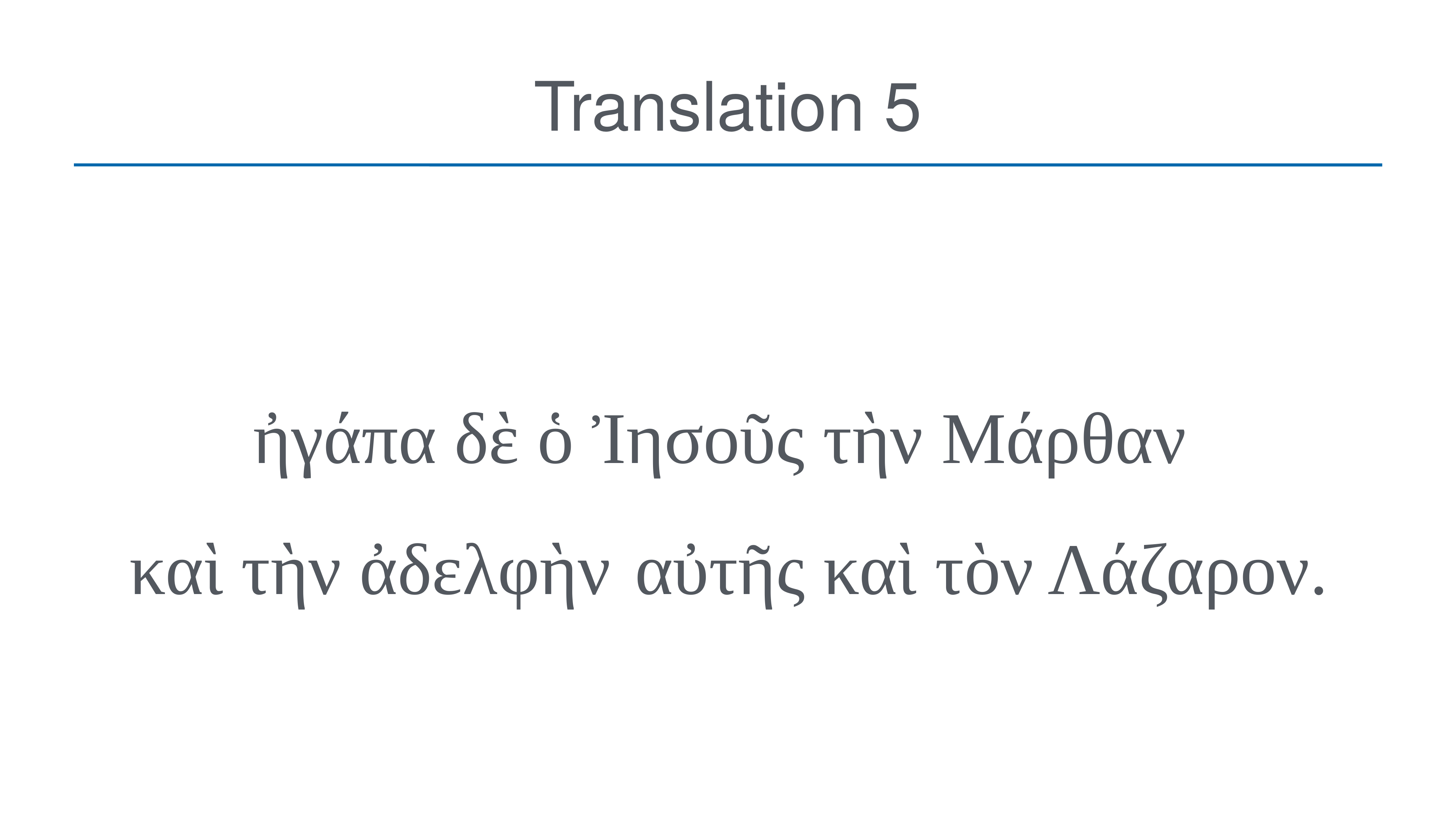

# Translation 5
ἠγάπα δὲ ὁ Ἰησοῦς τὴν Μάρθαν
καὶ τὴν ἀδελφὴν  αὐτῆς καὶ τὸν Λάζαρον.